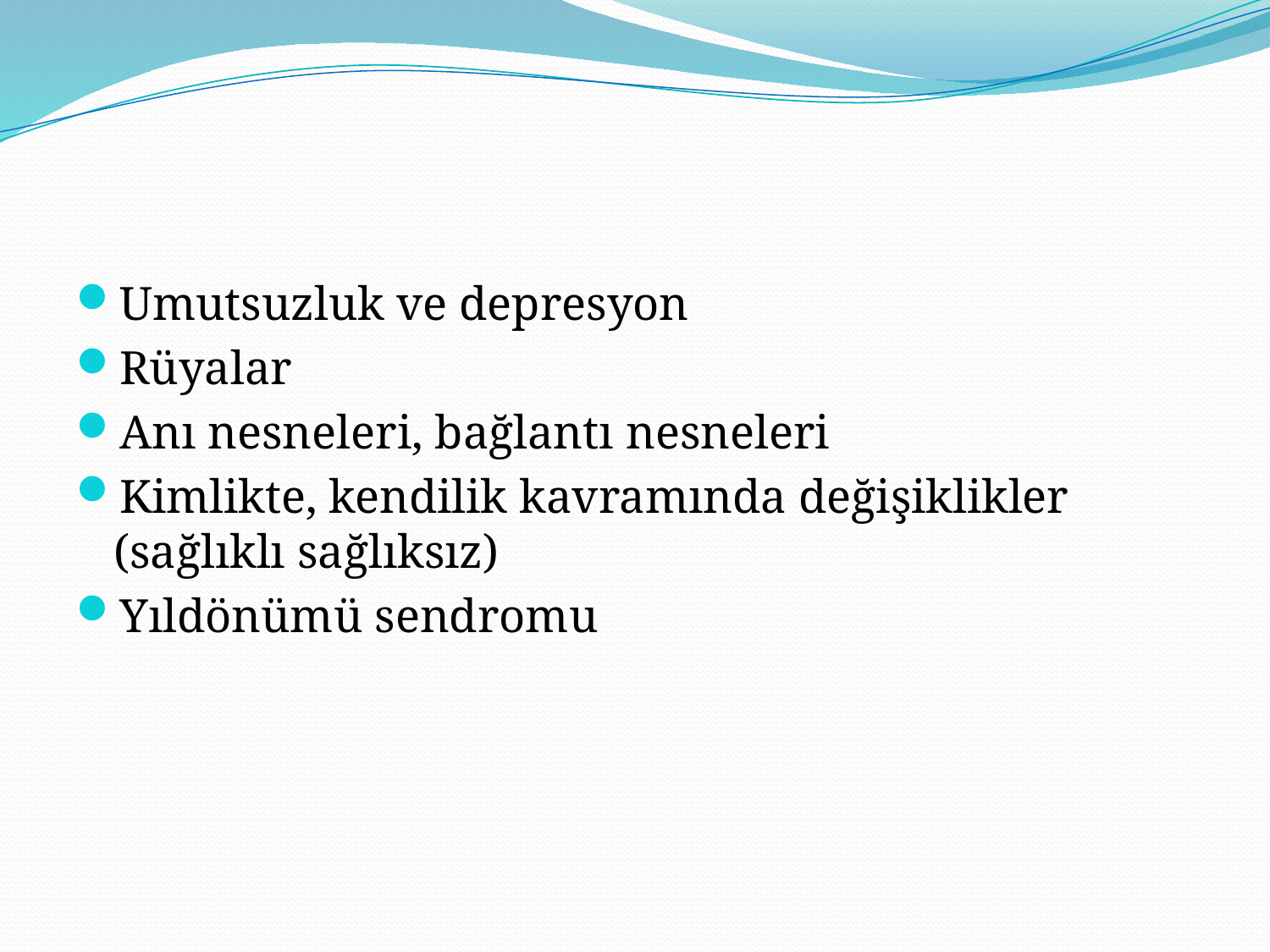

Umutsuzluk ve depresyon
Rüyalar
Anı nesneleri, bağlantı nesneleri
Kimlikte, kendilik kavramında değişiklikler (sağlıklı sağlıksız)
Yıldönümü sendromu